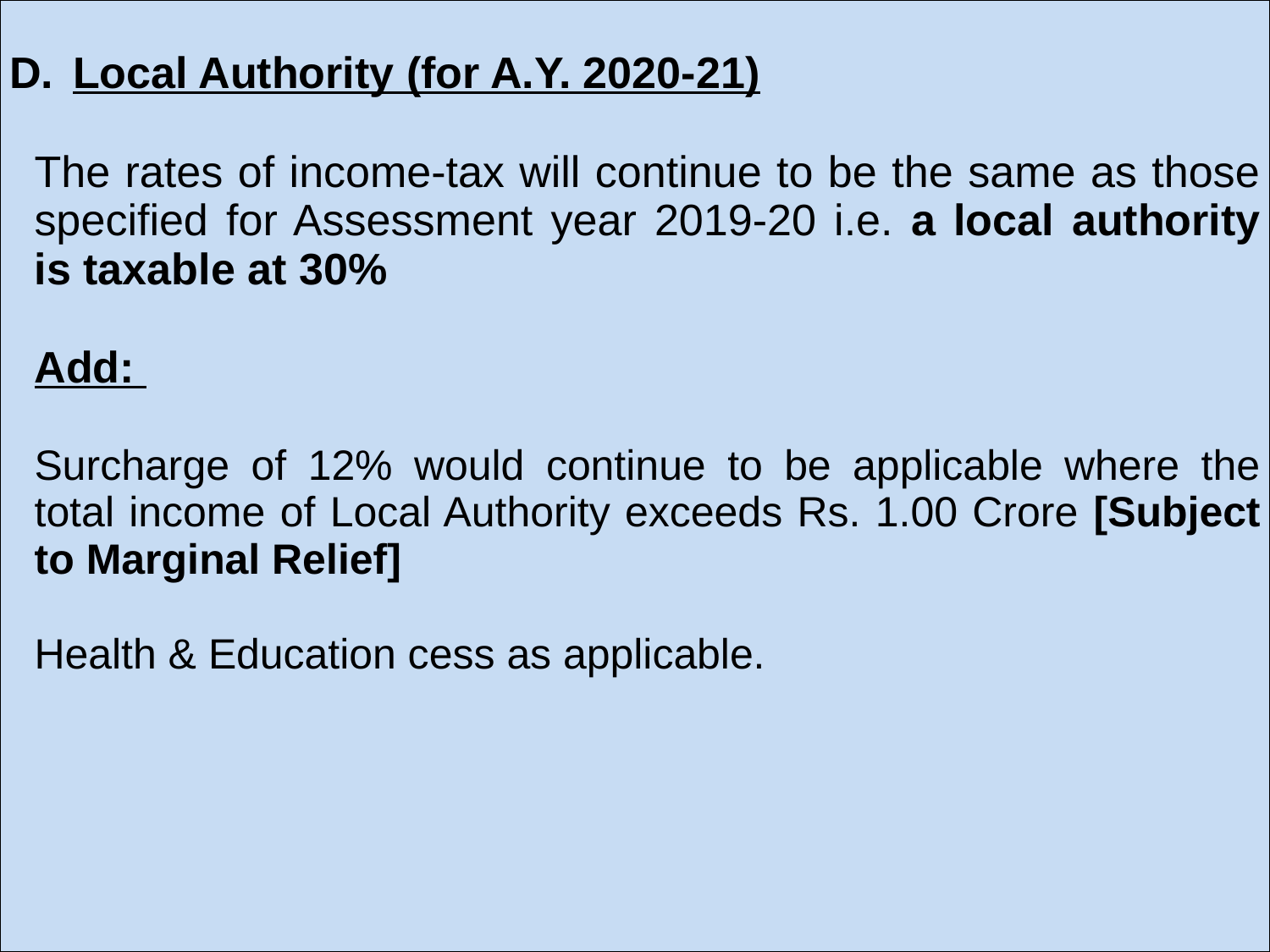

| Local Authority (for A.Y. 2020-21) The rates of income-tax will continue to be the same as those specified for Assessment year 2019-20 i.e. a local authority is taxable at 30% Add: Surcharge of 12% would continue to be applicable where the total income of Local Authority exceeds Rs. 1.00 Crore [Subject to Marginal Relief] Health & Education cess as applicable. |
| --- |
24